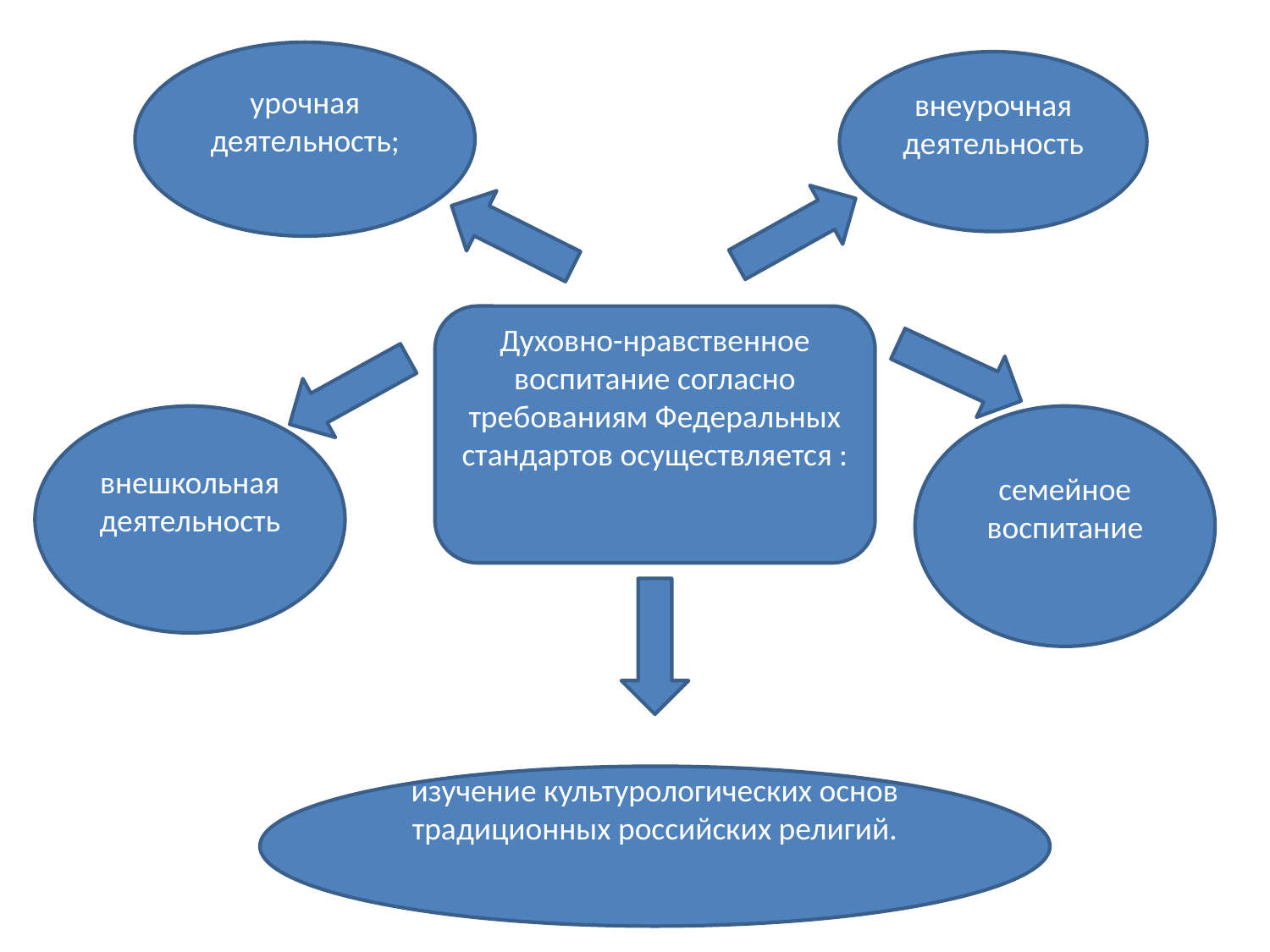

#
урочная деятельность;
внеурочная деятельность

Духовно-нравственное воспитание согласно требованиям Федеральных стандартов осуществляется :

внешкольная деятельность
семейное воспитание

изучение культурологических основ традиционных российских религий.